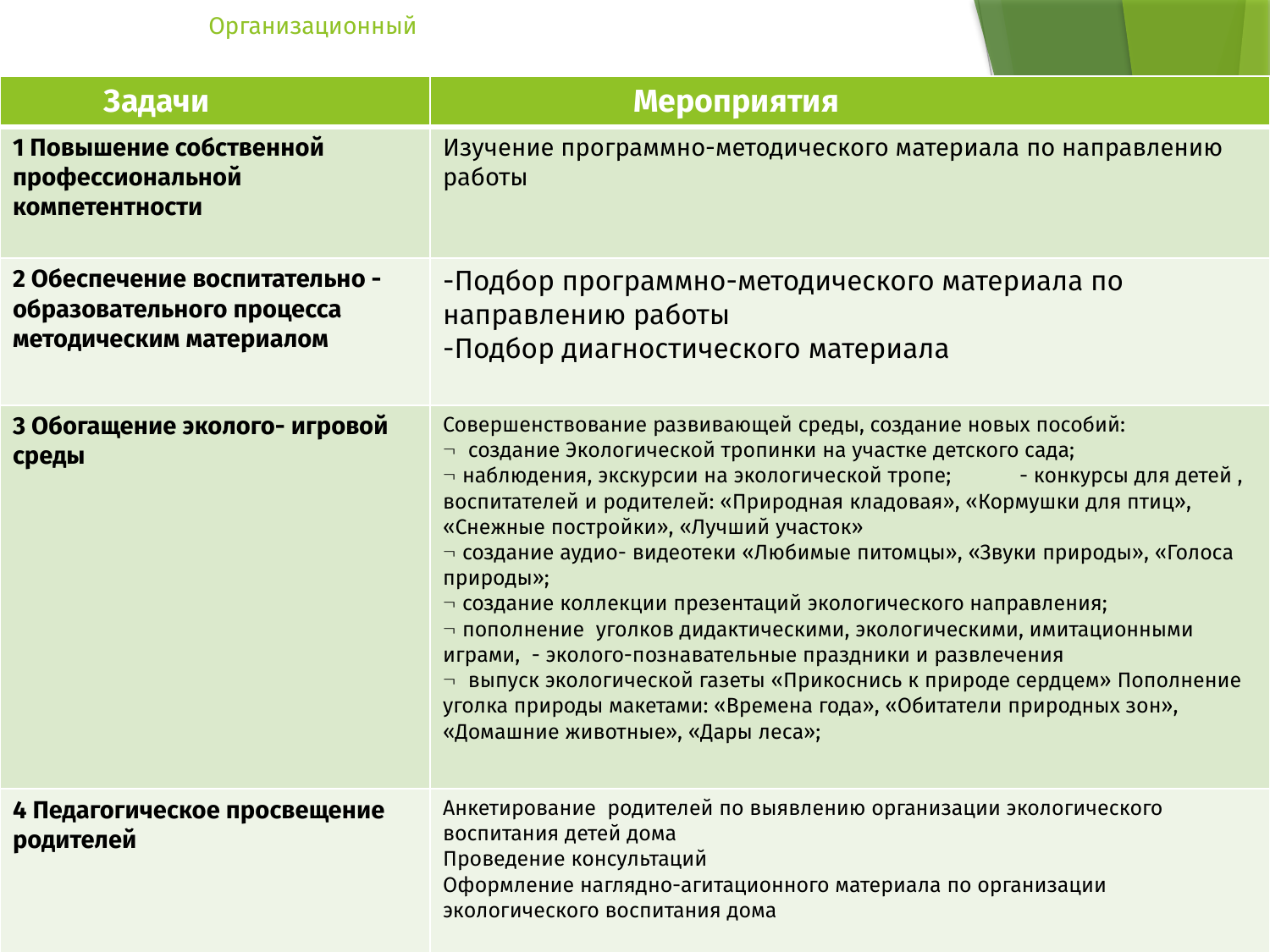

# Организационный
| Задачи | Мероприятия |
| --- | --- |
| 1 Повышение собственной профессиональной компетентности | Изучение программно-методического материала по направлению работы |
| 2 Обеспечение воспитательно -образовательного процесса методическим материалом | -Подбор программно-методического материала по направлению работы -Подбор диагностического материала |
| 3 Обогащение эколого- игровой среды | Совершенствование развивающей среды, создание новых пособий: ¬  создание Экологической тропинки на участке детского сада;  ¬ наблюдения, экскурсии на экологической тропе;            - конкурсы для детей , воспитателей и родителей: «Природная кладовая», «Кормушки для птиц», «Снежные постройки», «Лучший участок» ¬ создание аудио- видеотеки «Любимые питомцы», «Звуки природы», «Голоса природы»; ¬ создание коллекции презентаций экологического направления; ¬ пополнение  уголков дидактическими, экологическими, имитационными играми,  - эколого-познавательные праздники и развлечения ¬  выпуск экологической газеты «Прикоснись к природе сердцем» Пополнение уголка природы макетами: «Времена года», «Обитатели природных зон», «Домашние животные», «Дары леса»; |
| 4 Педагогическое просвещение родителей | Анкетирование  родителей по выявлению организации экологического воспитания детей дома Проведение консультаций Оформление наглядно-агитационного материала по организации экологического воспитания дома |